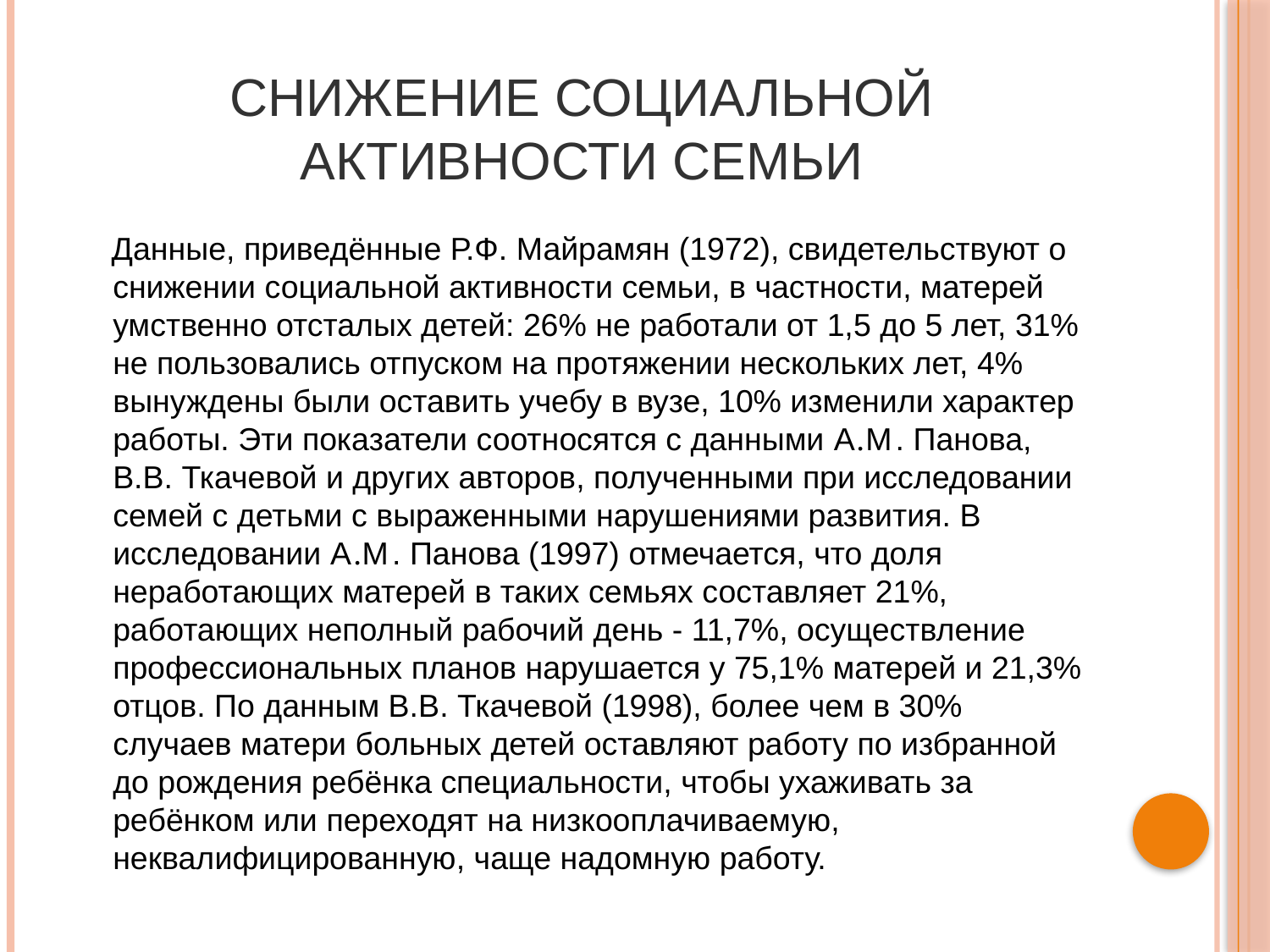

# Снижение социальной активности семьи
    Данные, приведённые Р.Ф. Майрамян (1972), свидетельствуют о снижении социальной активности семьи, в частности, матерей умственно отсталых детей: 26% не работали от 1,5 до 5 лет, 31% не пользовались отпуском на протяжении нескольких лет, 4% вынуждены были оставить учебу в вузе, 10% изменили характер работы. Эти показатели соотносятся с данными A.M. Панова, В.В. Ткачевой и других авторов, полученными при исследовании семей с детьми с выраженными нарушениями развития. В исследовании A.M. Панова (1997) отмечается, что доля неработающих матерей в таких семьях составляет 21%, работающих неполный рабочий день - 11,7%, осуществление профессиональных планов нарушается у 75,1% матерей и 21,3% отцов. По данным В.В. Ткачевой (1998), более чем в 30% случаев матери больных детей оставляют работу по избранной до рождения ребёнка специальности, чтобы ухаживать за ребёнком или переходят на низкооплачиваемую, неквалифицированную, чаще надомную работу.